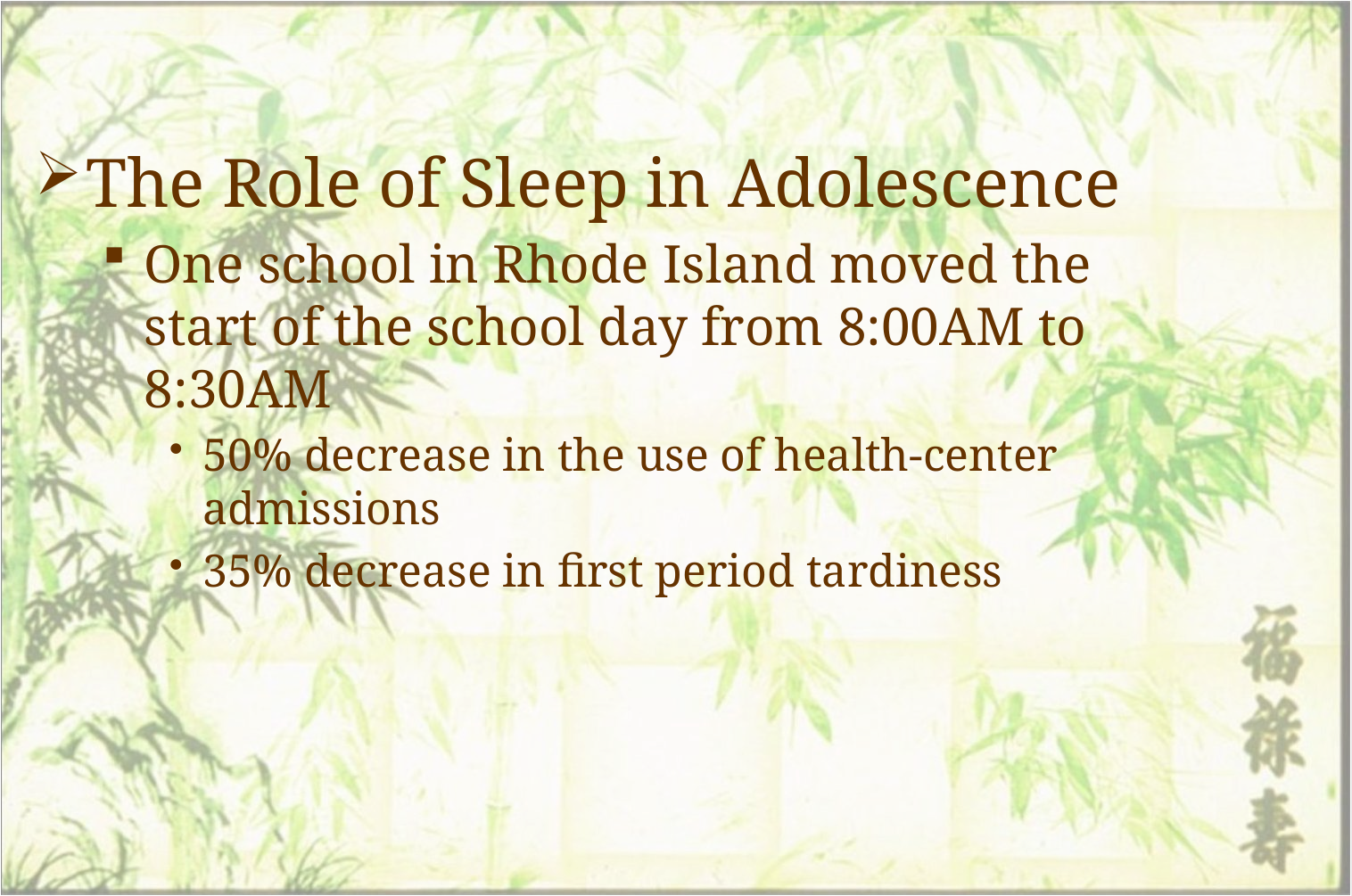

The Role of Sleep in Adolescence
One school in Rhode Island moved the start of the school day from 8:00AM to 8:30AM
50% decrease in the use of health-center admissions
35% decrease in first period tardiness